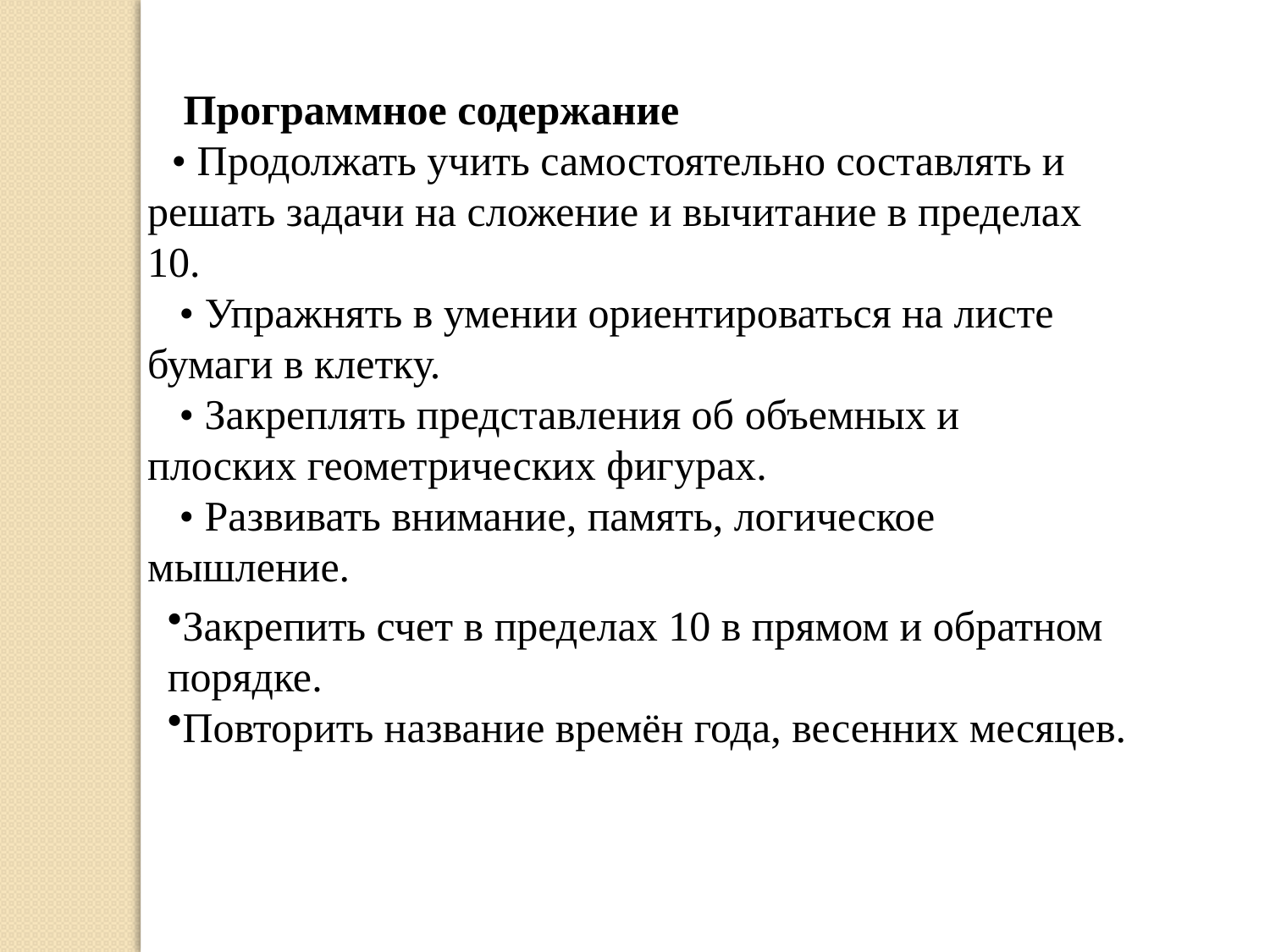

Программное содержание
   • Продолжать учить самостоятельно составлять и решать задачи на сложение и вычитание в пределах 10.
   • Упражнять в умении ориентироваться на листе бумаги в клетку.
   • Закреплять представления об объемных и плоских геометрических фигурах.
   • Развивать внимание, память, логическое мышление.

Закрепить счет в пределах 10 в прямом и обратном порядке.
Повторить название времён года, весенних месяцев.